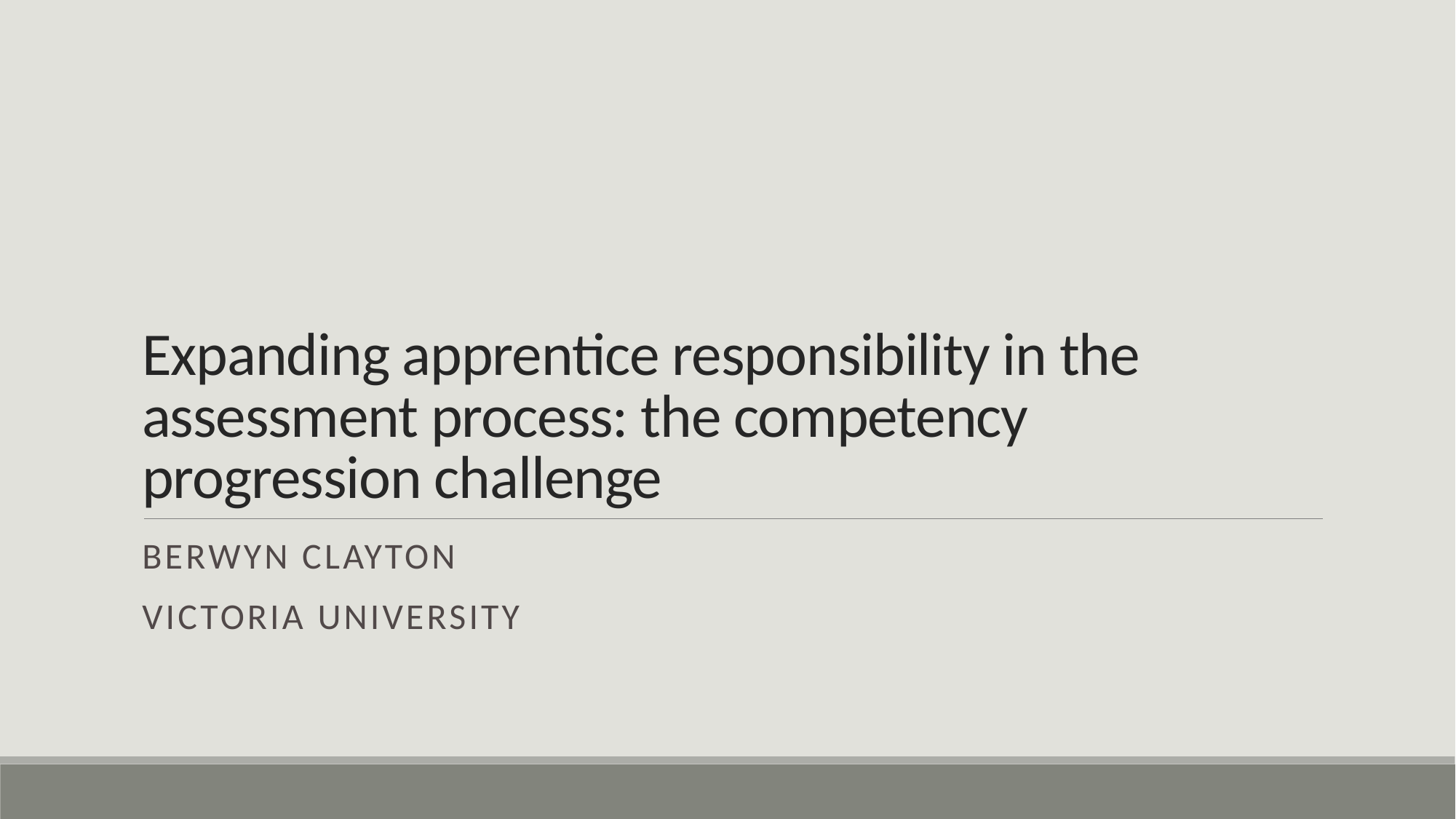

# Expanding apprentice responsibility in the assessment process: the competency progression challenge
Berwyn Clayton
Victoria university